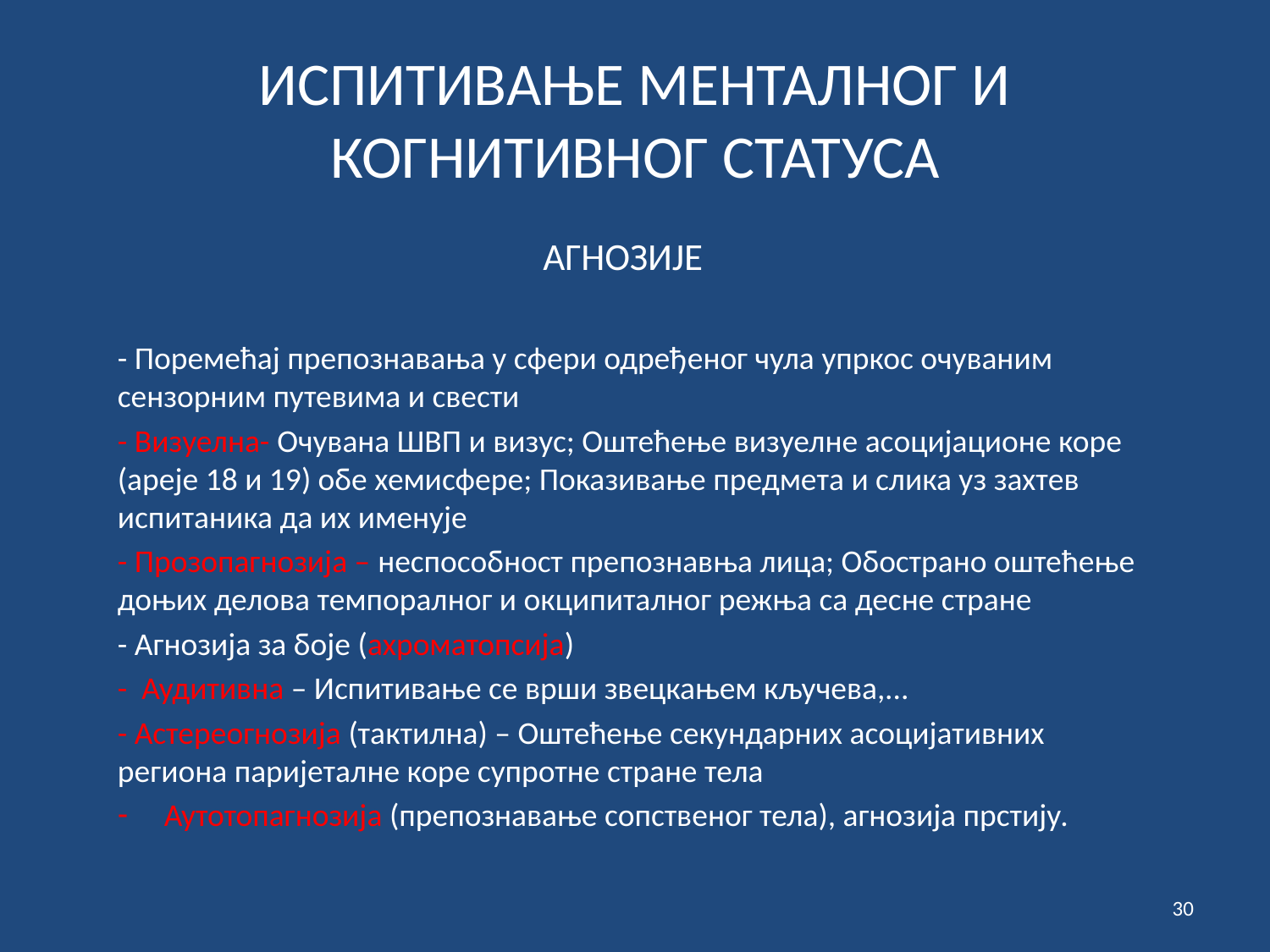

# ИСПИТИВАЊЕ МЕНТАЛНОГ И КОГНИТИВНОГ СТАТУСА
                                                 АГНОЗИЈЕ

- Поремећај препознавања у сфери одређеног чула упркос очуваним сензорним путевима и свести
- Визуелна- Очувана ШВП и визус; Оштећење визуелне асоцијационе коре (ареје 18 и 19) обе хемисфере; Показивање предмета и слика уз захтев испитаника да их именује
- Прозопагнозија – неспособност препознавња лица; Обострано оштећење доњих делова темпоралног и окципиталног режња са десне стране
- Агнозија за боје (ахроматопсија)
-  Аудитивна – Испитивање се врши звецкањем кључева,...
- Астереогнозија (тактилна) – Оштећење секундарних асоцијативних региона паријеталне коре супротне стране тела
Аутотопагнозија (препознавање сопственог тела), агнозија прстију.

30